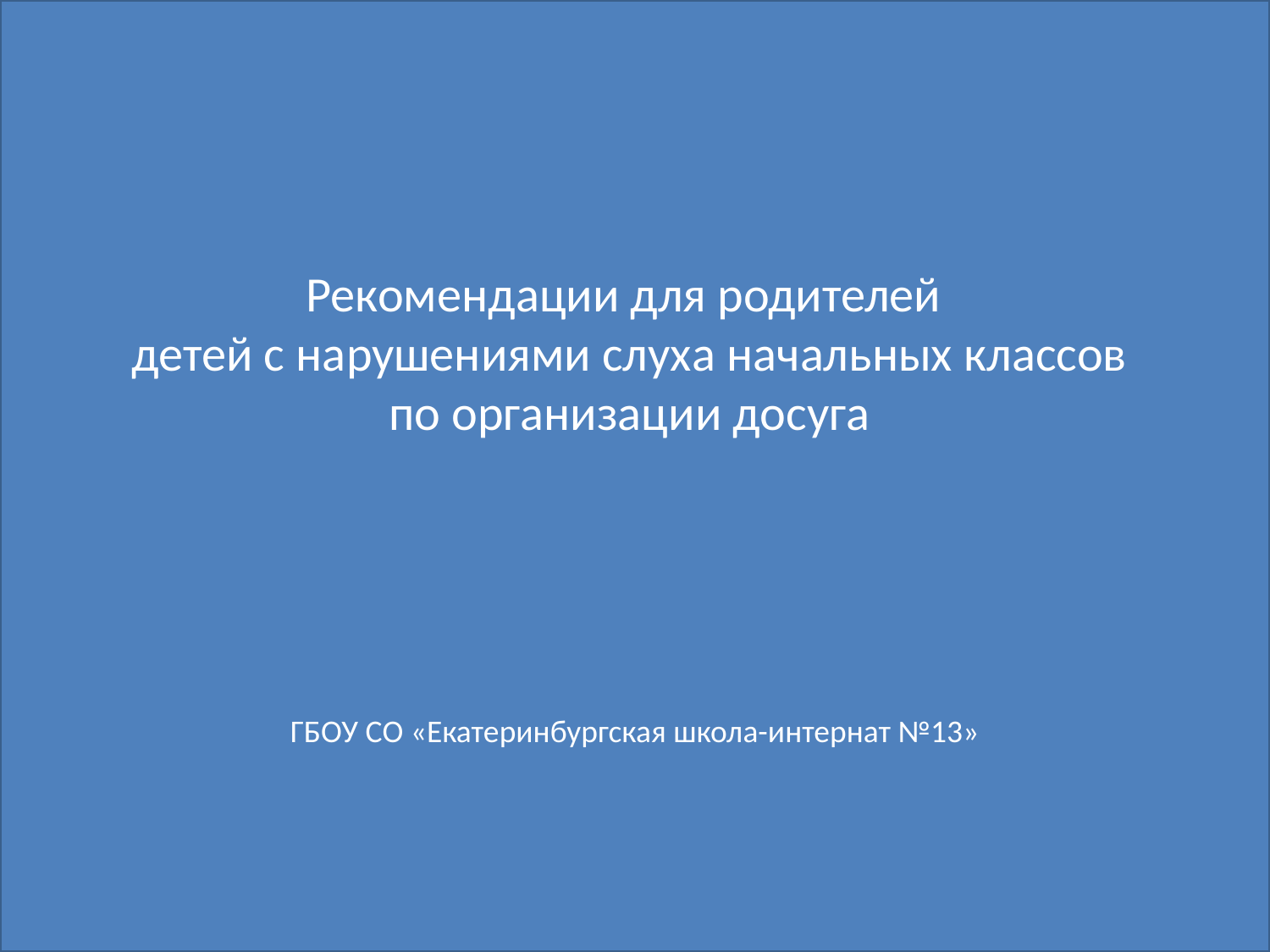

Рекомендации для родителей
детей с нарушениями слуха начальных классов
по организации досуга

ГБОУ СО «Екатеринбургская школа-интернат №13»